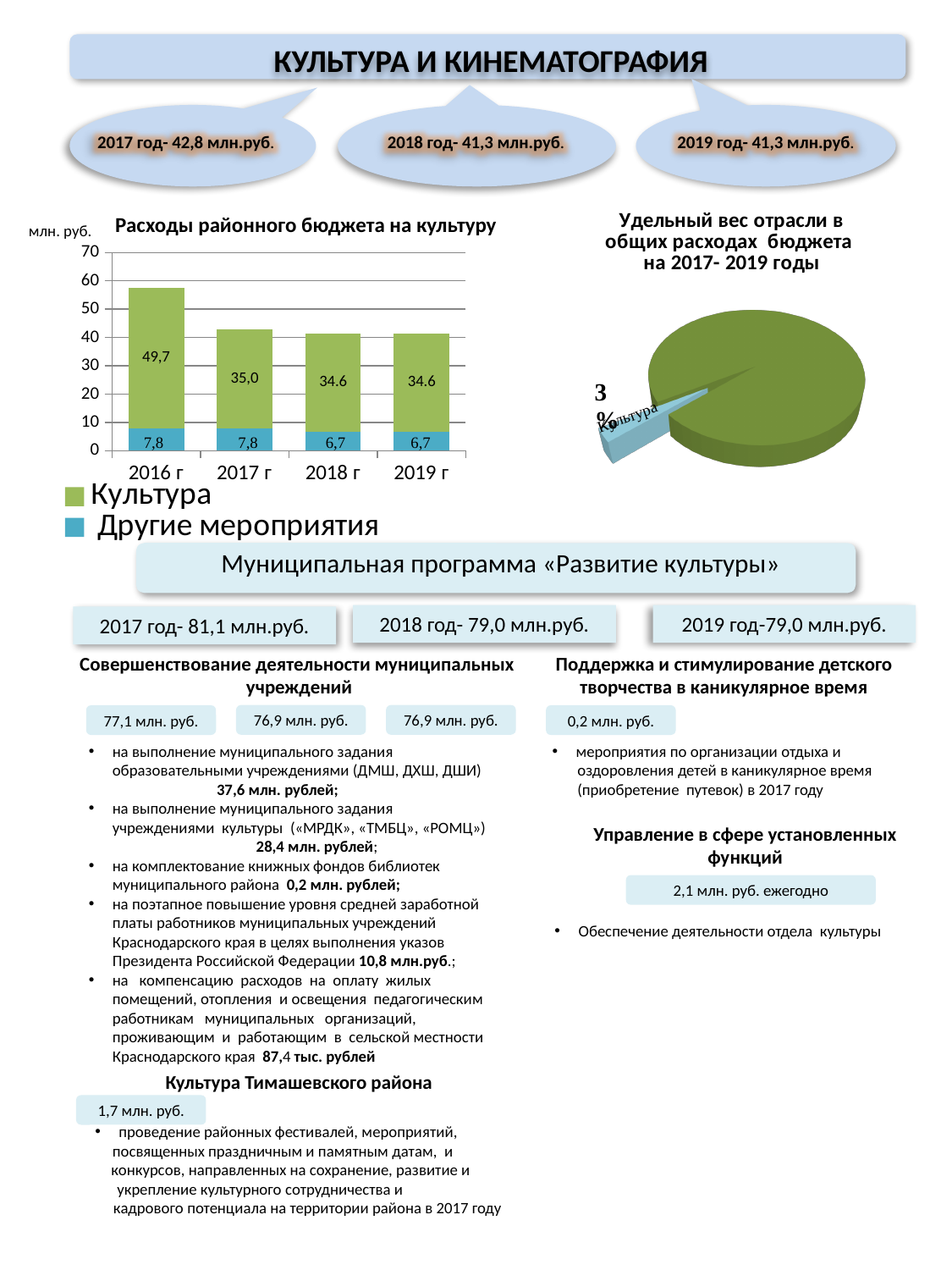

КУЛЬТУРА И КИНЕМАТОГРАФИЯ

2017 год- 42,8 млн.руб.
2018 год- 41,3 млн.руб.
2019 год- 41,3 млн.руб.
Расходы районного бюджета на культуру

[unsupported chart]

млн. руб.

### Chart

| Category |  Другие мероприятия  | Культура |
|---|---|---|
| 2016 г | 7.8 | 49.7 |
| 2017 г | 7.8 | 35.0 |
| 2018 г | 6.7 | 34.6 |
| 2019 г | 6.7 | 34.6 |
Муниципальная программа «Развитие культуры»

2018 год- 79,0 млн.руб.
2019 год-79,0 млн.руб.
2017 год- 81,1 млн.руб.
Совершенствование деятельности муниципальных  учреждений
Поддержка и стимулирование детского творчества в каникулярное время
76,9 млн. руб.
76,9 млн. руб.
77,1 млн. руб.
0,2 млн. руб.
на выполнение муниципального задания образовательными учреждениями (ДМШ, ДХШ, ДШИ)                                    37,6 млн. рублей;
на выполнение муниципального задания   учреждениями  культуры  («МРДК», «ТМБЦ», «РОМЦ»)                                              28,4 млн. рублей;
на комплектование книжных фондов библиотек муниципального района  0,2 млн. рублей;
на поэтапное повышение уровня средней заработной платы работников муниципальных учреждений Краснодарского края в целях выполнения указов Президента Российской Федерации 10,8 млн.руб.;
на   компенсацию  расходов  на  оплату  жилых помещений, отопления  и освещения  педагогическим работникам   муниципальных   организаций, проживающим  и  работающим  в  сельской местности Краснодарского края  87,4 тыс. рублей
мероприятия по организации отдыха и
       оздоровления детей в каникулярное время
       (приобретение  путевок) в 2017 году
Управление в сфере установленных функций
2,1 млн. руб. ежегодно
Обеспечение деятельности отдела  культуры
Культура Тимашевского района
1,7 млн. руб.
проведение районных фестивалей, мероприятий, посвященных праздничным и памятным датам,  и
            конкурсов, направленных на сохранение, развитие и
                   укрепление культурного сотрудничества и
                  кадрового потенциала на территории района в 2017 году